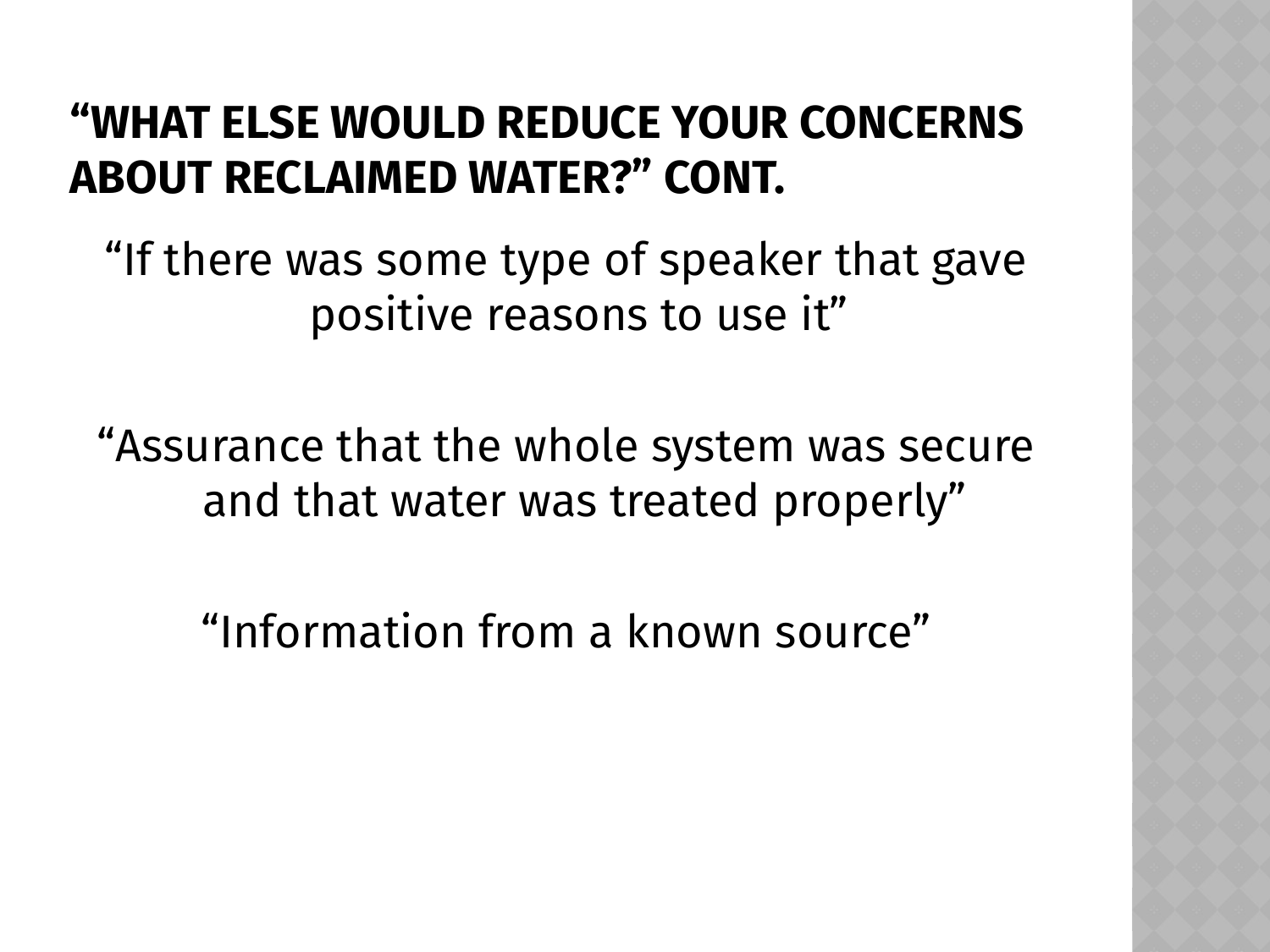

# “What else would reduce your concerns about reclaimed water?” cont.
“If there was some type of speaker that gave positive reasons to use it”

“Assurance that the whole system was secure and that water was treated properly”

“Information from a known source”